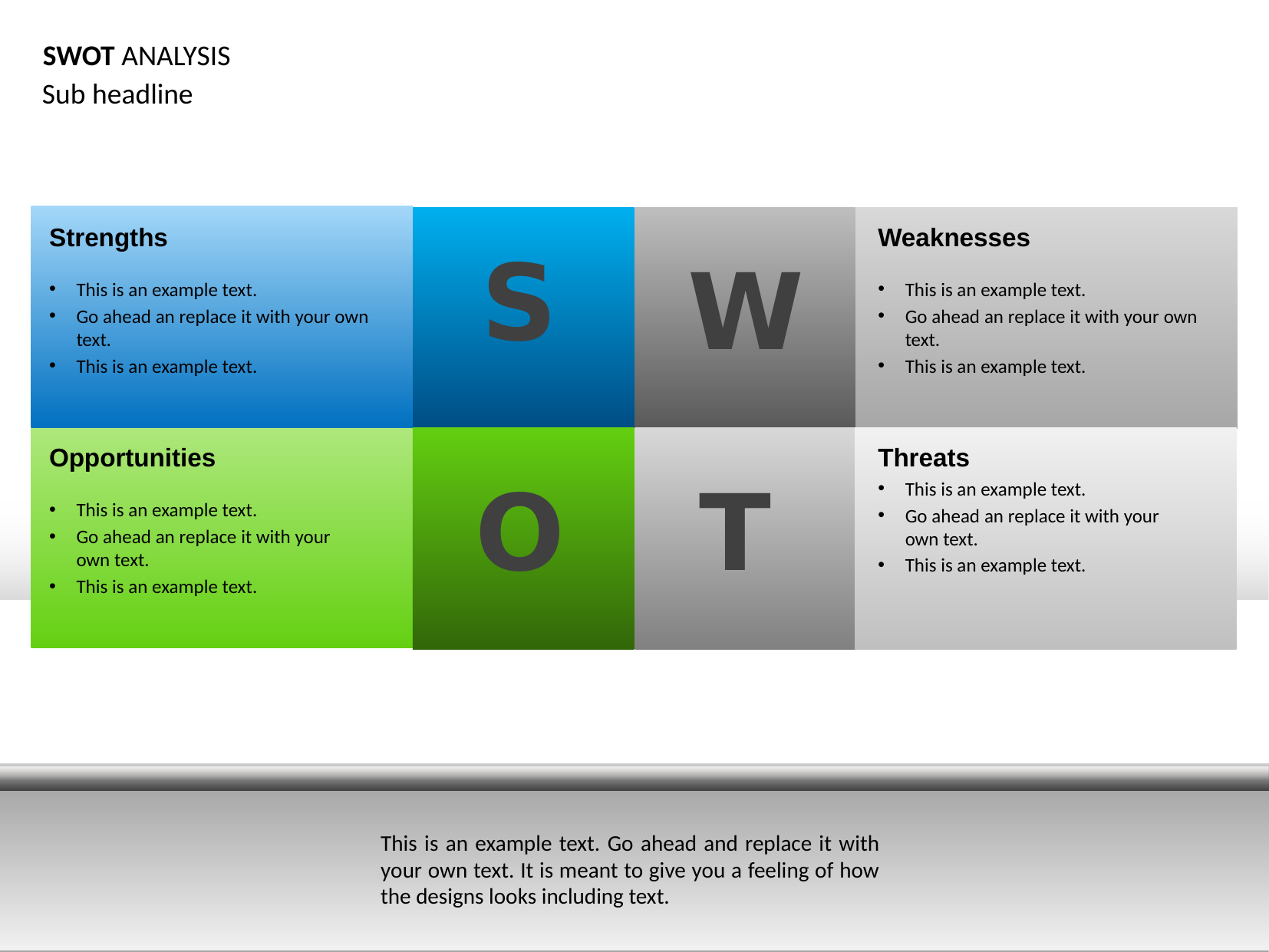

SWOT ANALYSIS
Sub headline

Strengths

This is an example text.
Go ahead an replace it with your own text.
This is an example text.
Weaknesses

This is an example text.
Go ahead an replace it with your own text.
This is an example text.
S
W

Opportunities

This is an example text.
Go ahead an replace it with your own text.
This is an example text.
Threats
This is an example text.
Go ahead an replace it with your own text.
This is an example text.
T
O

This is an example text. Go ahead and replace it with your own text. It is meant to give you a feeling of how the designs looks including text.